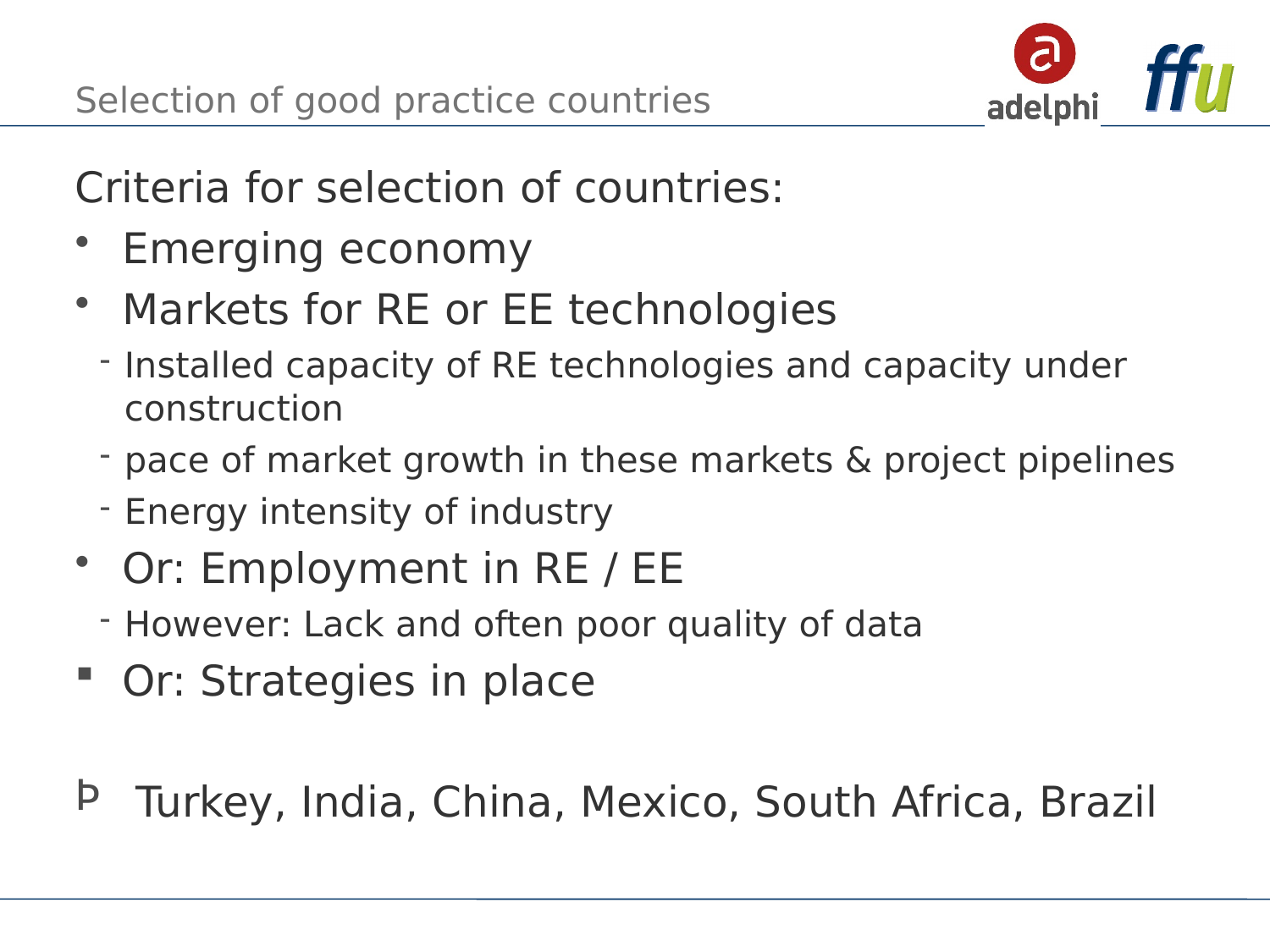

# Selection of good practice countries
Criteria for selection of countries:
Emerging economy
Markets for RE or EE technologies
Installed capacity of RE technologies and capacity under construction
pace of market growth in these markets & project pipelines
Energy intensity of industry
Or: Employment in RE / EE
However: Lack and often poor quality of data
Or: Strategies in place

 Turkey, India, China, Mexico, South Africa, Brazil